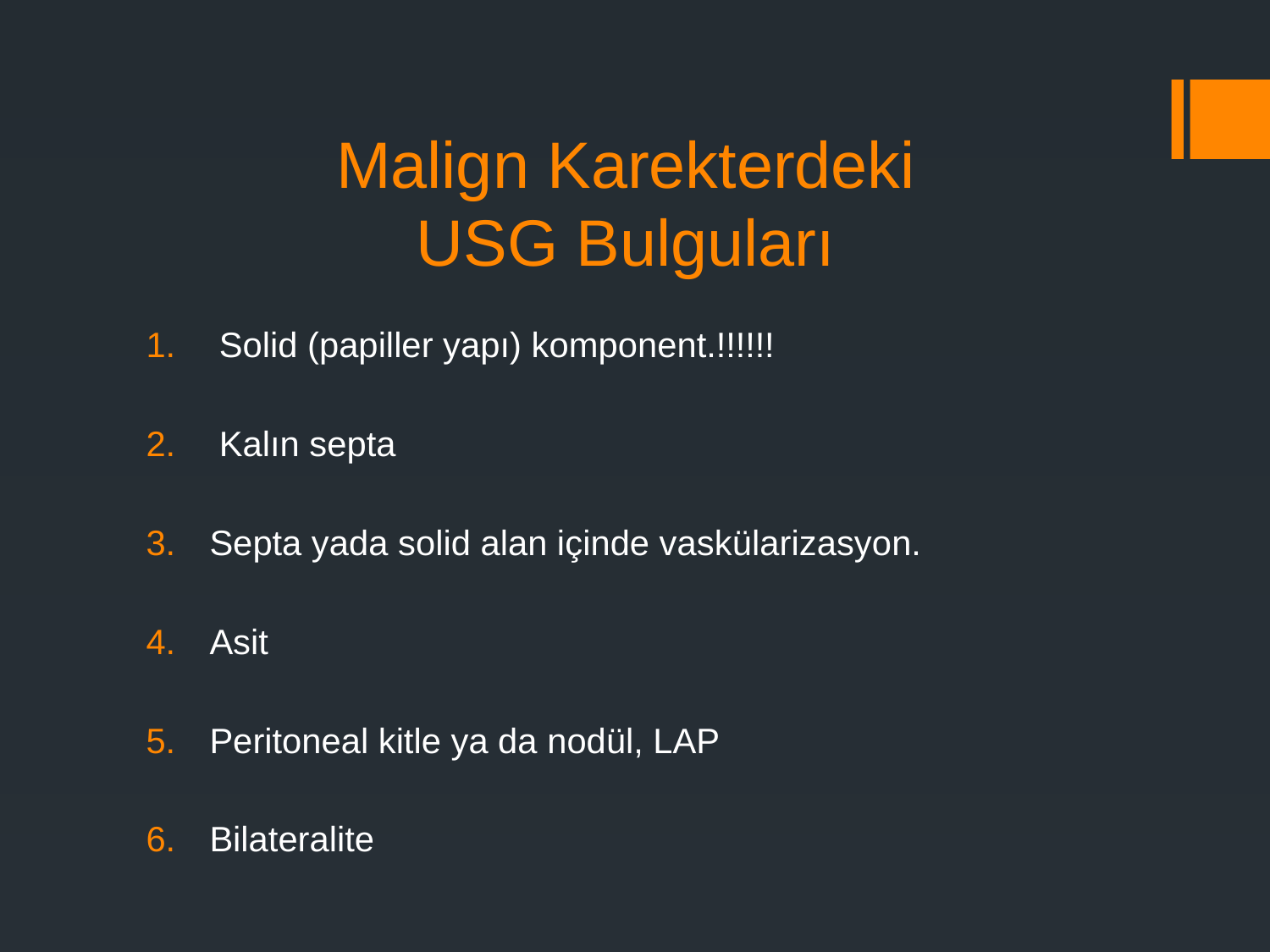

# Malign Karekterdeki USG Bulguları
 Solid (papiller yapı) komponent.!!!!!!

 Kalın septa

Septa yada solid alan içinde vaskülarizasyon.

Asit

Peritoneal kitle ya da nodül, LAP

Bilateralite